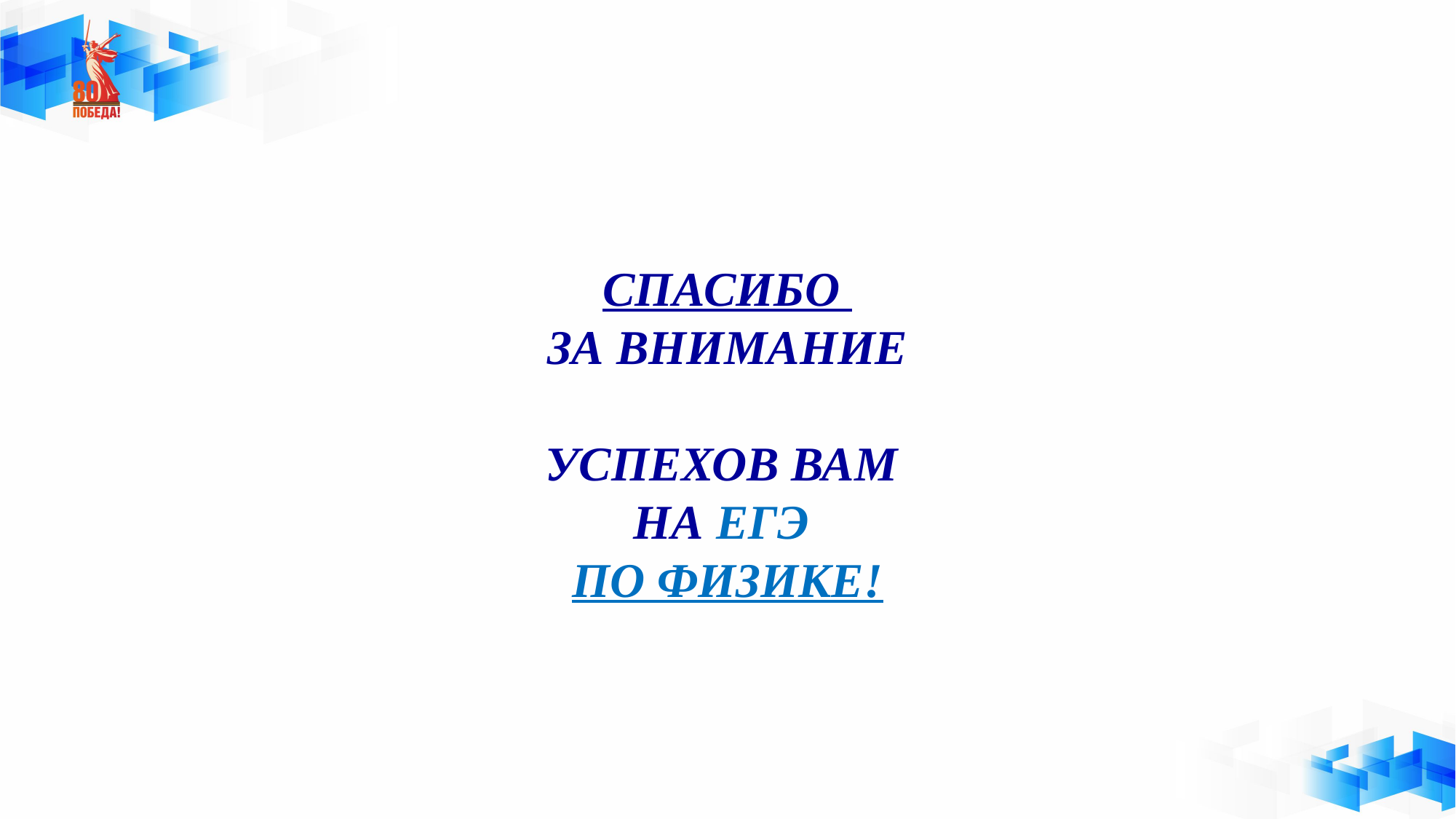

СПАСИБО
ЗА ВНИМАНИЕ

УСПЕХОВ ВАМ
НА ЕГЭ
ПО ФИЗИКЕ!